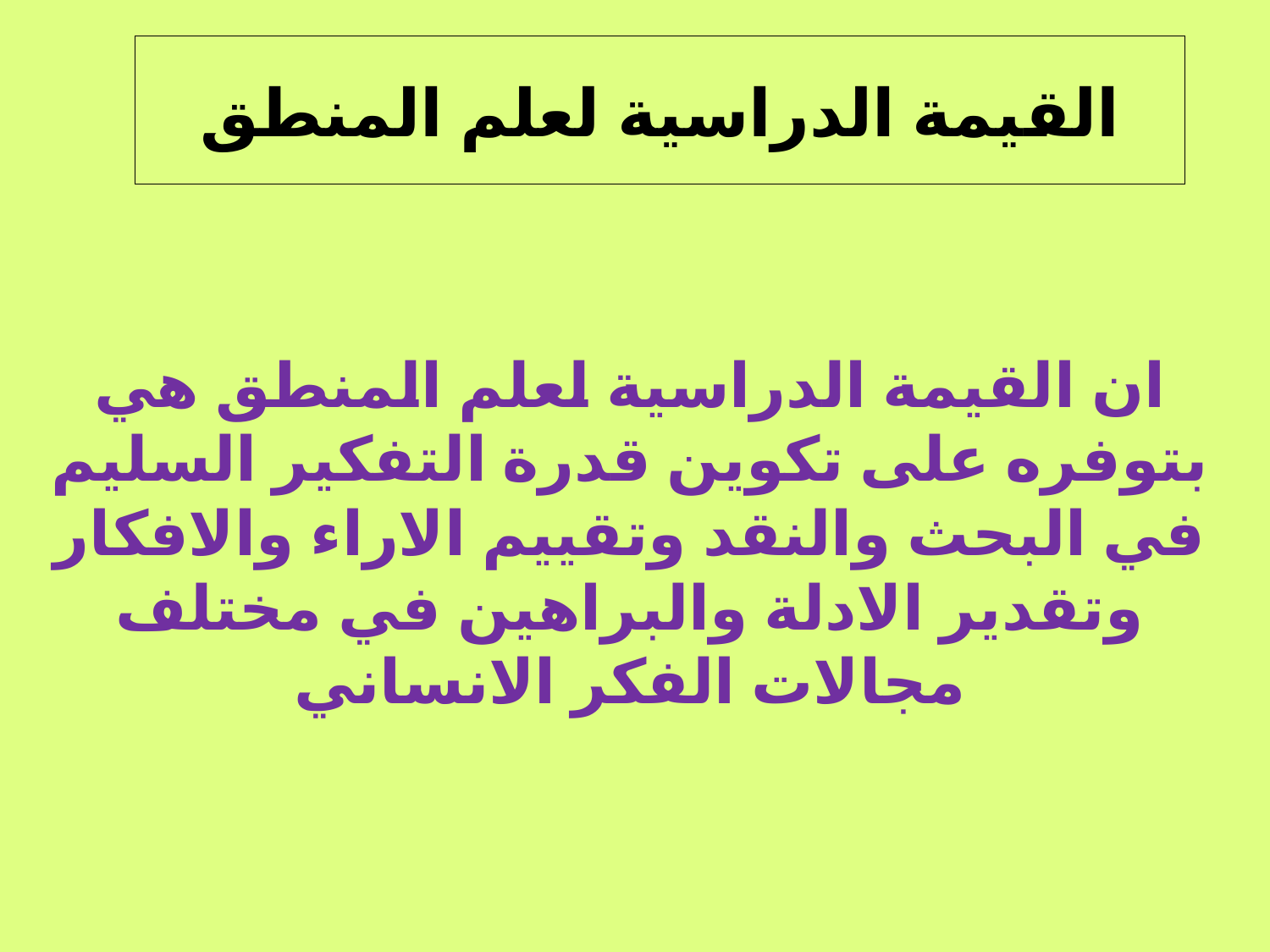

القيمة الدراسية لعلم المنطق
ان القيمة الدراسية لعلم المنطق هي بتوفره على تكوين قدرة التفكير السليم في البحث والنقد وتقييم الاراء والافكار وتقدير الادلة والبراهين في مختلف مجالات الفكر الانساني